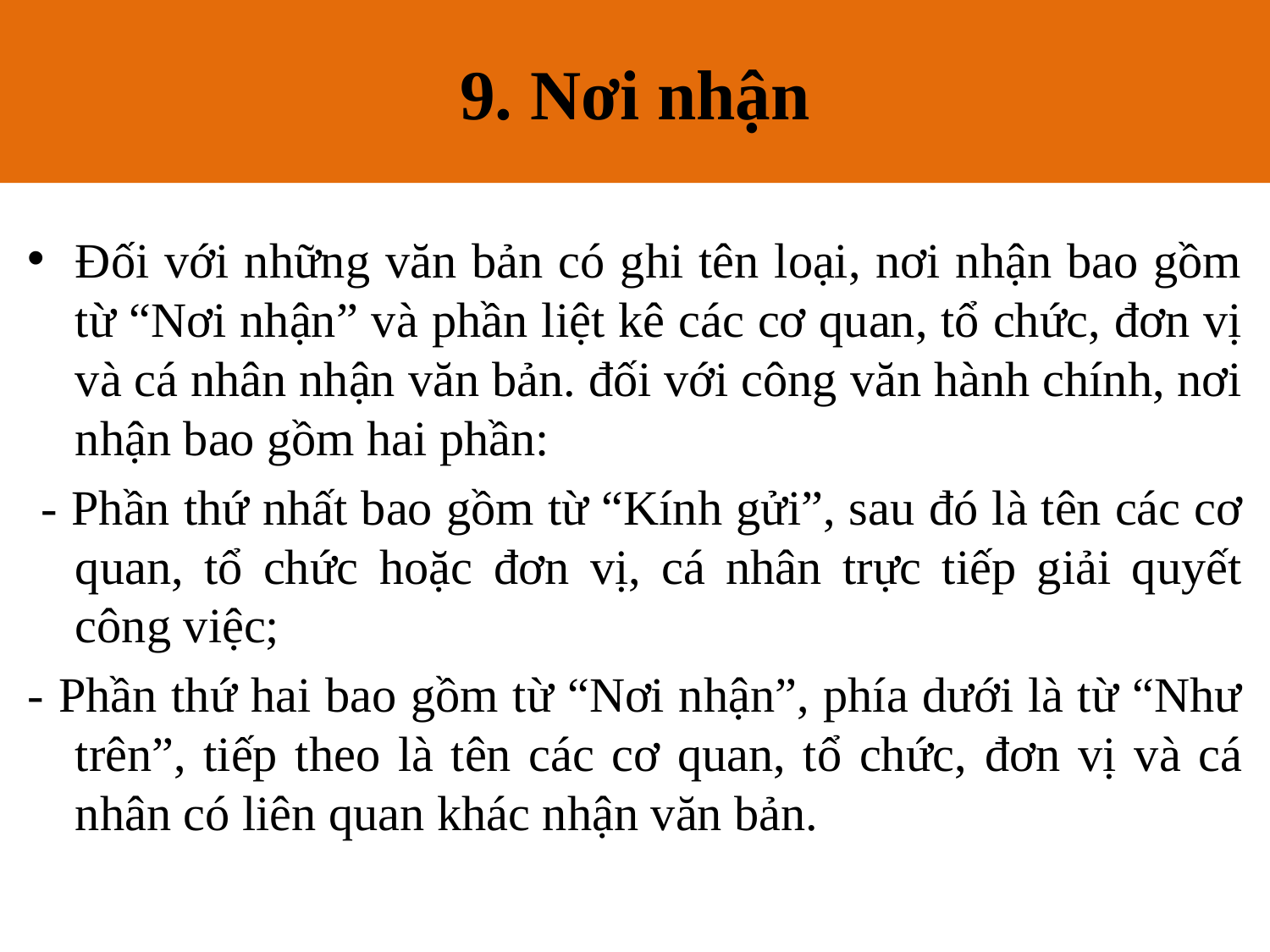

9. Nơi nhận
# 9. Nơi nhận
Đối với những văn bản có ghi tên loại, nơi nhận bao gồm từ “Nơi nhận” và phần liệt kê các cơ quan, tổ chức, đơn vị và cá nhân nhận văn bản. đối với công văn hành chính, nơi nhận bao gồm hai phần:
 - Phần thứ nhất bao gồm từ “Kính gửi”, sau đó là tên các cơ quan, tổ chức hoặc đơn vị, cá nhân trực tiếp giải quyết công việc;
- Phần thứ hai bao gồm từ “Nơi nhận”, phía dưới là từ “Như trên”, tiếp theo là tên các cơ quan, tổ chức, đơn vị và cá nhân có liên quan khác nhận văn bản.